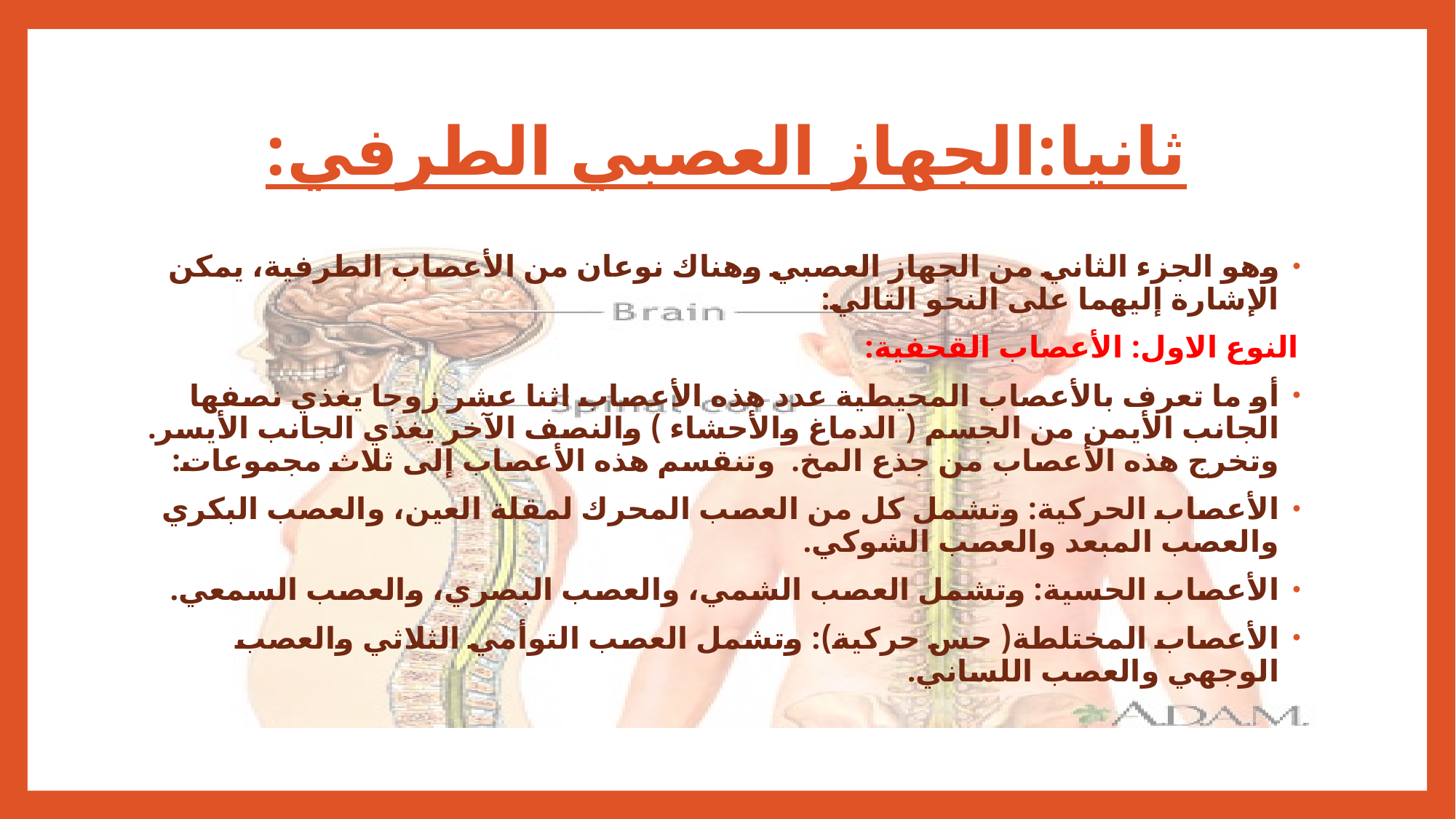

# ثانيا:الجهاز العصبي الطرفي:
وهو الجزء الثاني من الجهاز العصبي وهناك نوعان من الأعصاب الطرفية، يمكن الإشارة إليهما على النحو التالي:
النوع الاول: الأعصاب القحفية:
أو ما تعرف بالأعصاب المحيطية عدد هذه الأعصاب اثنا عشر زوجا يغذي نصفها الجانب الأيمن من الجسم ( الدماغ والأحشاء ) والنصف الآخر يغذي الجانب الأيسر. وتخرج هذه الأعصاب من جذع المخ.  وتنقسم هذه الأعصاب إلى ثلاث مجموعات:
الأعصاب الحركية: وتشمل كل من العصب المحرك لمقلة العين، والعصب البكري والعصب المبعد والعصب الشوكي.
الأعصاب الحسية: وتشمل العصب الشمي، والعصب البصري، والعصب السمعي.
الأعصاب المختلطة( حس حركية): وتشمل العصب التوأمي الثلاثي والعصب الوجهي والعصب اللساني.